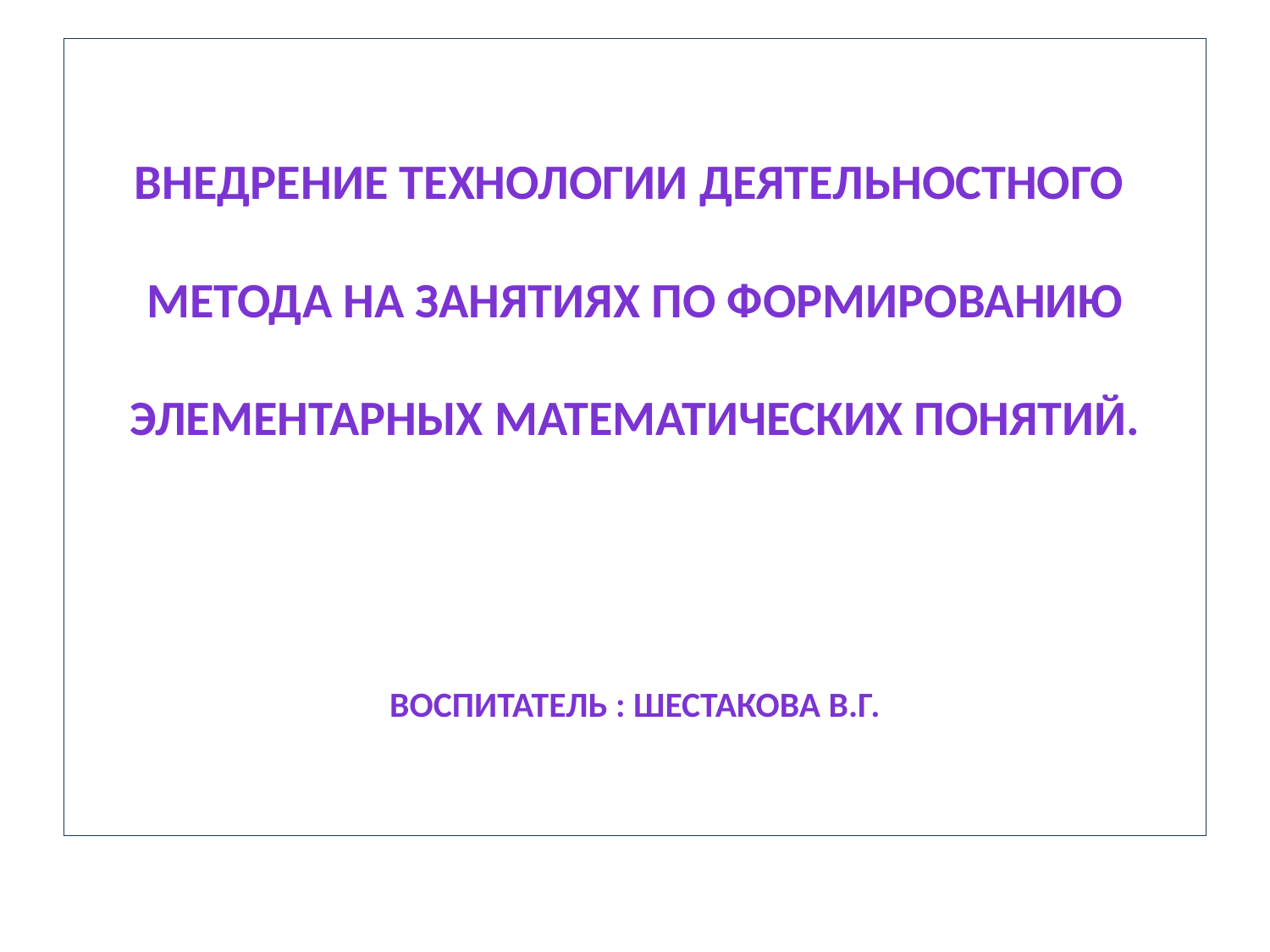

# ВНЕДРЕНИЕ ТЕХНОЛОГИИ ДЕЯТЕЛЬНОСТНОГО МЕТОДА НА ЗАНЯТИЯХ ПО ФОРМИРОВАНИЮ ЭЛЕМЕНТАРНЫХ МАТЕМАТИЧЕСКИХ ПОНЯТИЙ. Воспитатель : Шестакова В.Г.